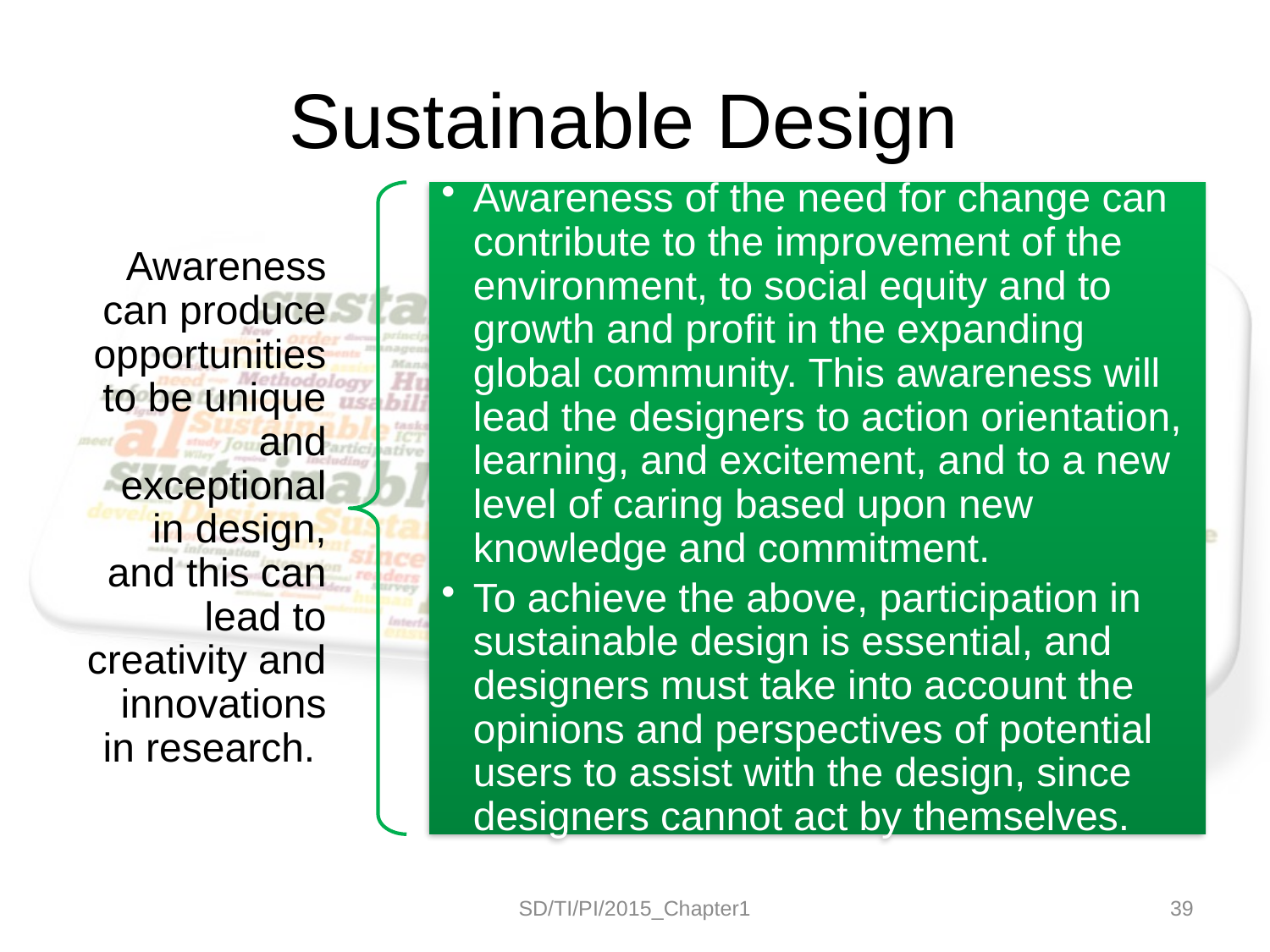

# Sustainable Design
Awareness can produce opportunities to be unique and exceptional in design, and this can lead to creativity and innovations in research.
Awareness of the need for change can contribute to the improvement of the environment, to social equity and to growth and profit in the expanding global community. This awareness will lead the designers to action orientation, learning, and excitement, and to a new level of caring based upon new knowledge and commitment.
To achieve the above, participation in sustainable design is essential, and designers must take into account the opinions and perspectives of potential users to assist with the design, since designers cannot act by themselves.
SD/TI/PI/2015_Chapter1
39